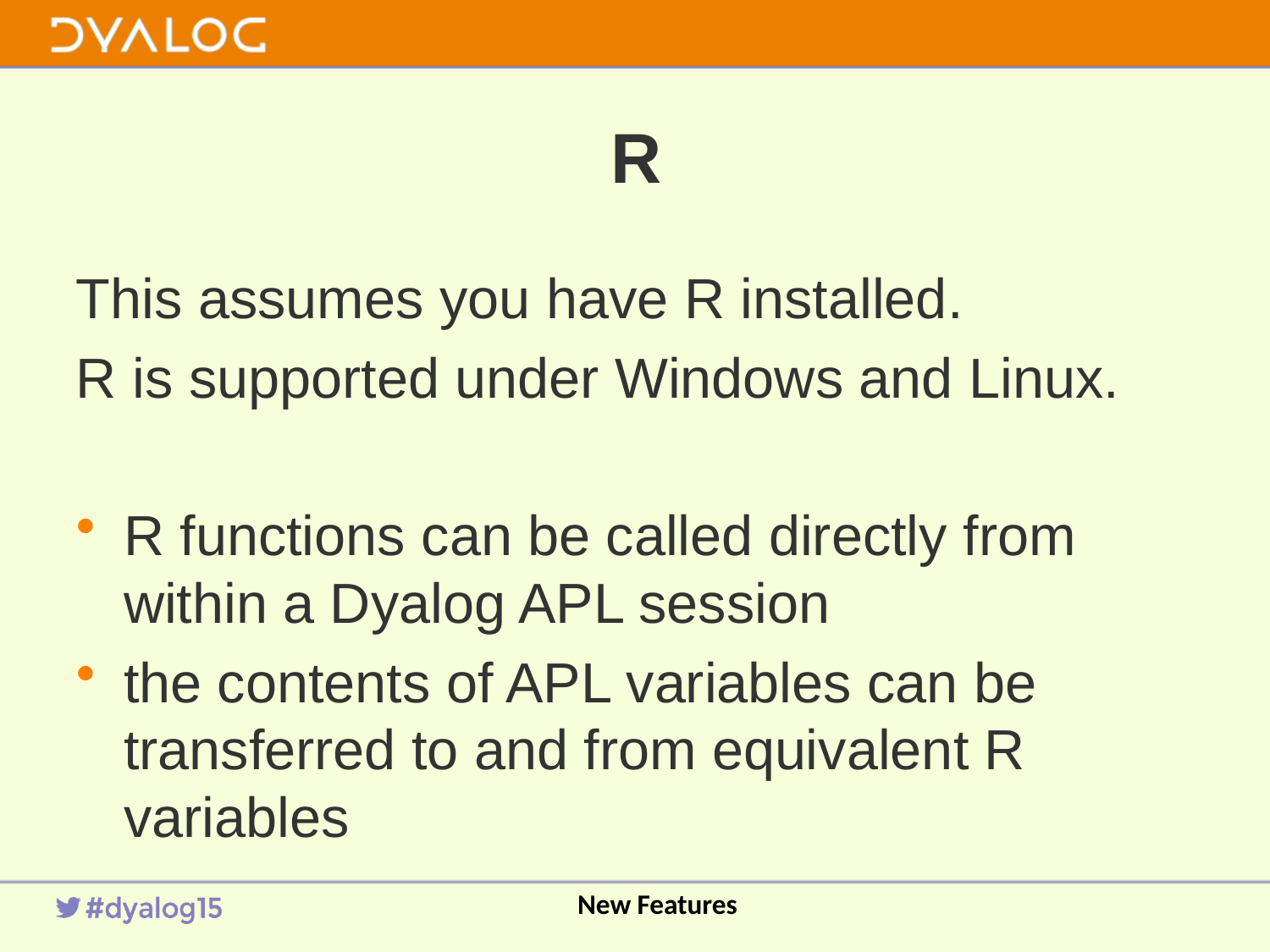

# R
This assumes you have R installed.
R is supported under Windows and Linux.

R functions can be called directly from within a Dyalog APL session
the contents of APL variables can be transferred to and from equivalent R variables

New Features